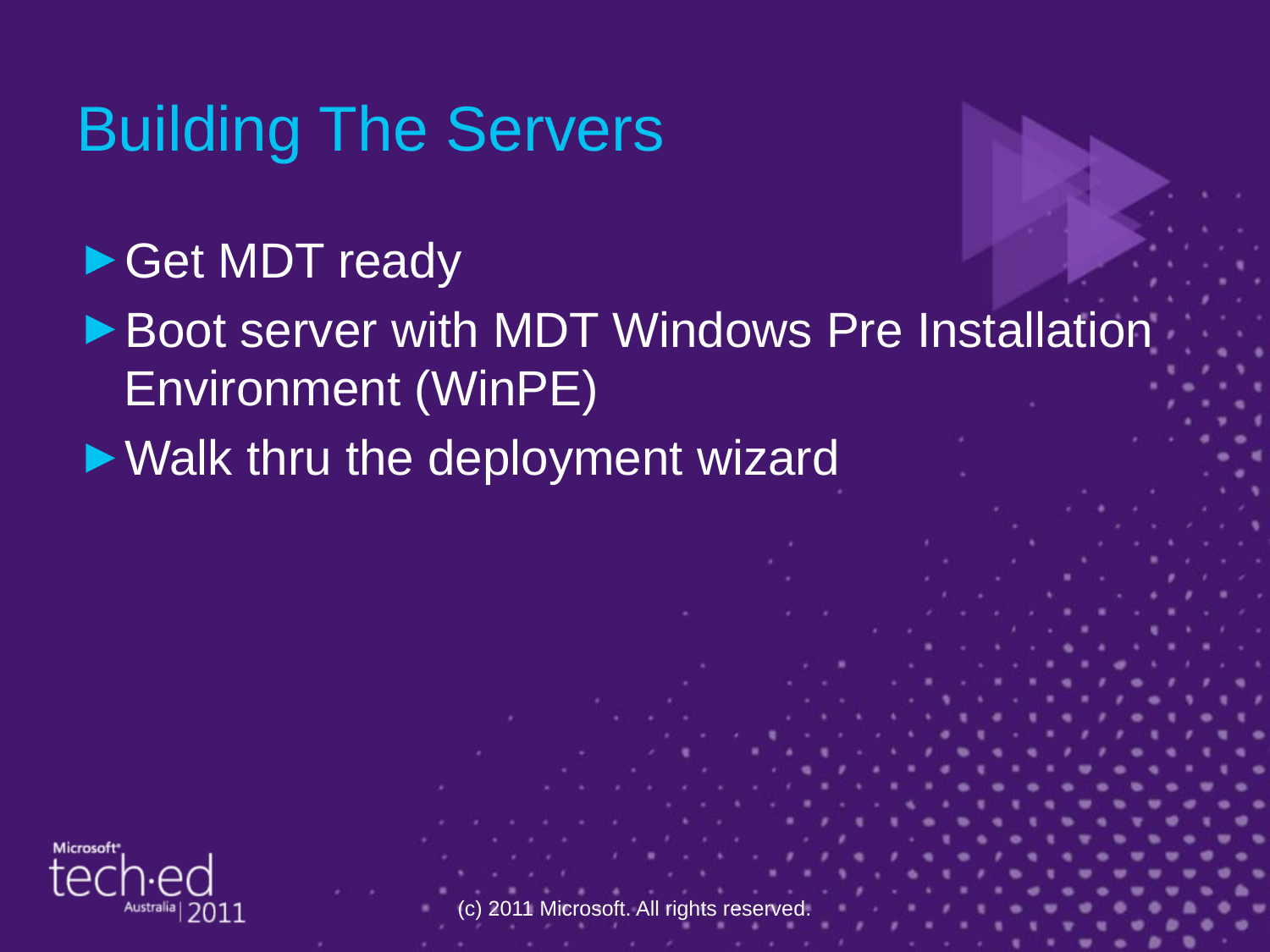

# Building The Servers
Get MDT ready
Boot server with MDT Windows Pre Installation Environment (WinPE)
Walk thru the deployment wizard
(c) 2011 Microsoft. All rights reserved.